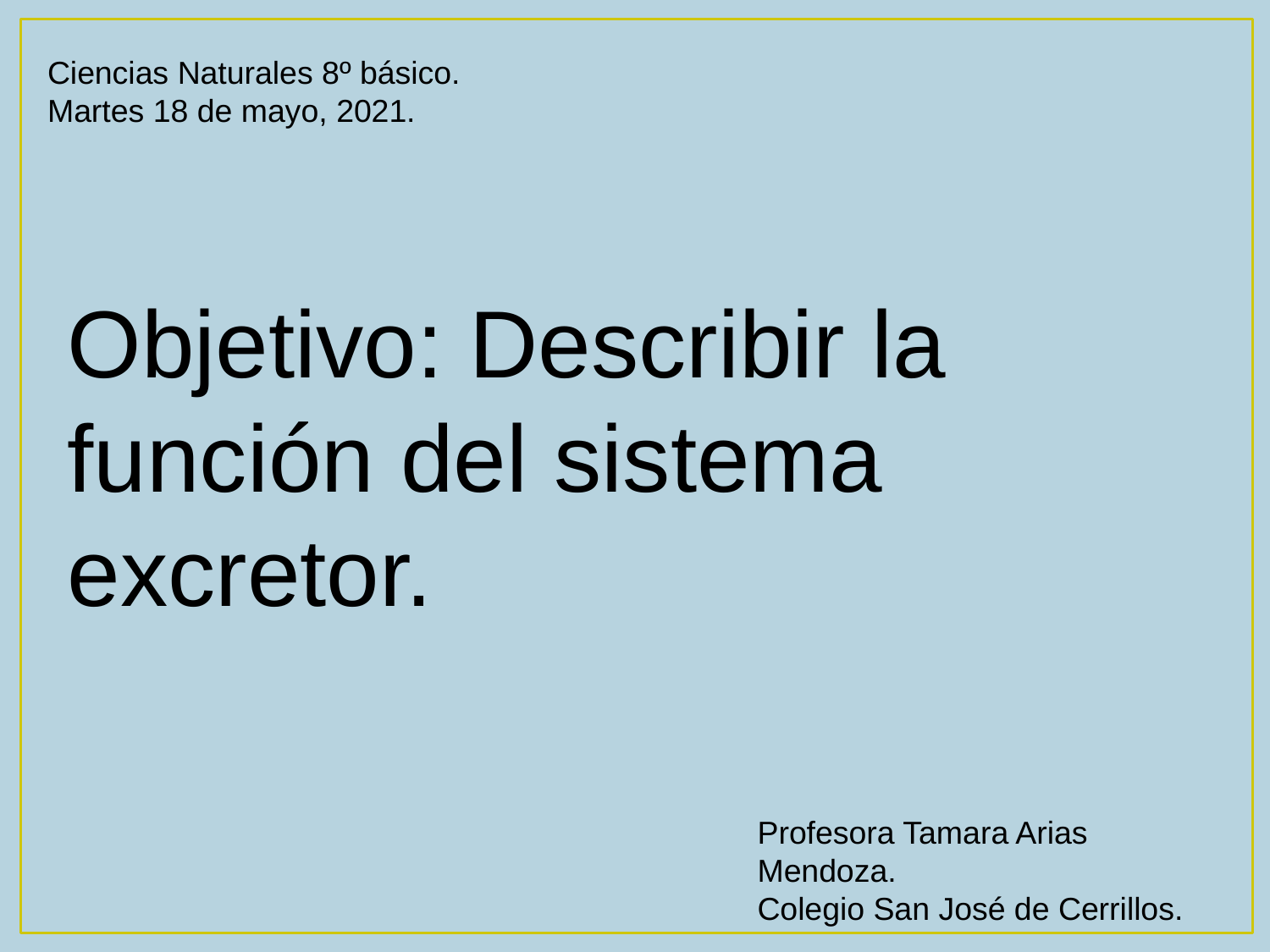

Ciencias Naturales 8º básico.
Martes 18 de mayo, 2021.
Objetivo: Describir la función del sistema excretor.
Profesora Tamara Arias Mendoza.
Colegio San José de Cerrillos.